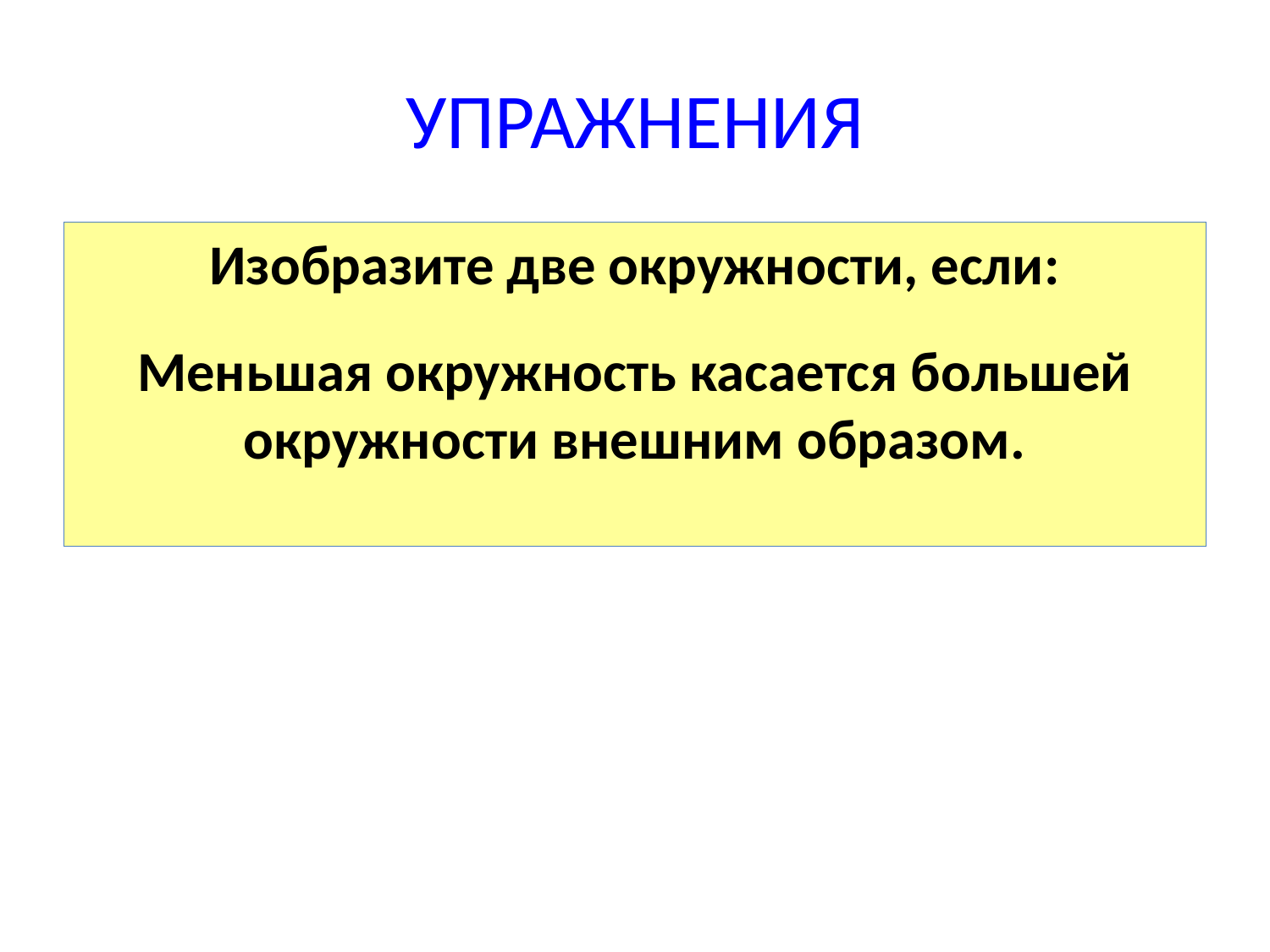

# УПРАЖНЕНИЯ
Изобразите две окружности, если:

Меньшая окружность касается большей окружности внешним образом.